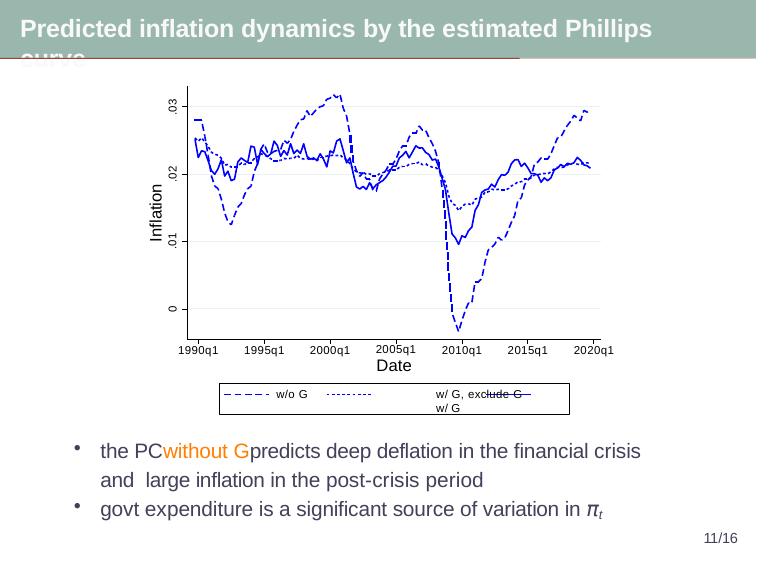

# Predicted inflation dynamics by the estimated Phillips curve

.03
.02
Inflation
.01
0

1990q1
1995q1
2000q1
2005q1
Date
2010q1
2015q1
2020q1
w/o G	w/ G, exclude G	w/ G

the PCwithout Gpredicts deep deflation in the financial crisis and  large inflation in the post-crisis period
govt expenditure is a significant source of variation in πt
11/16